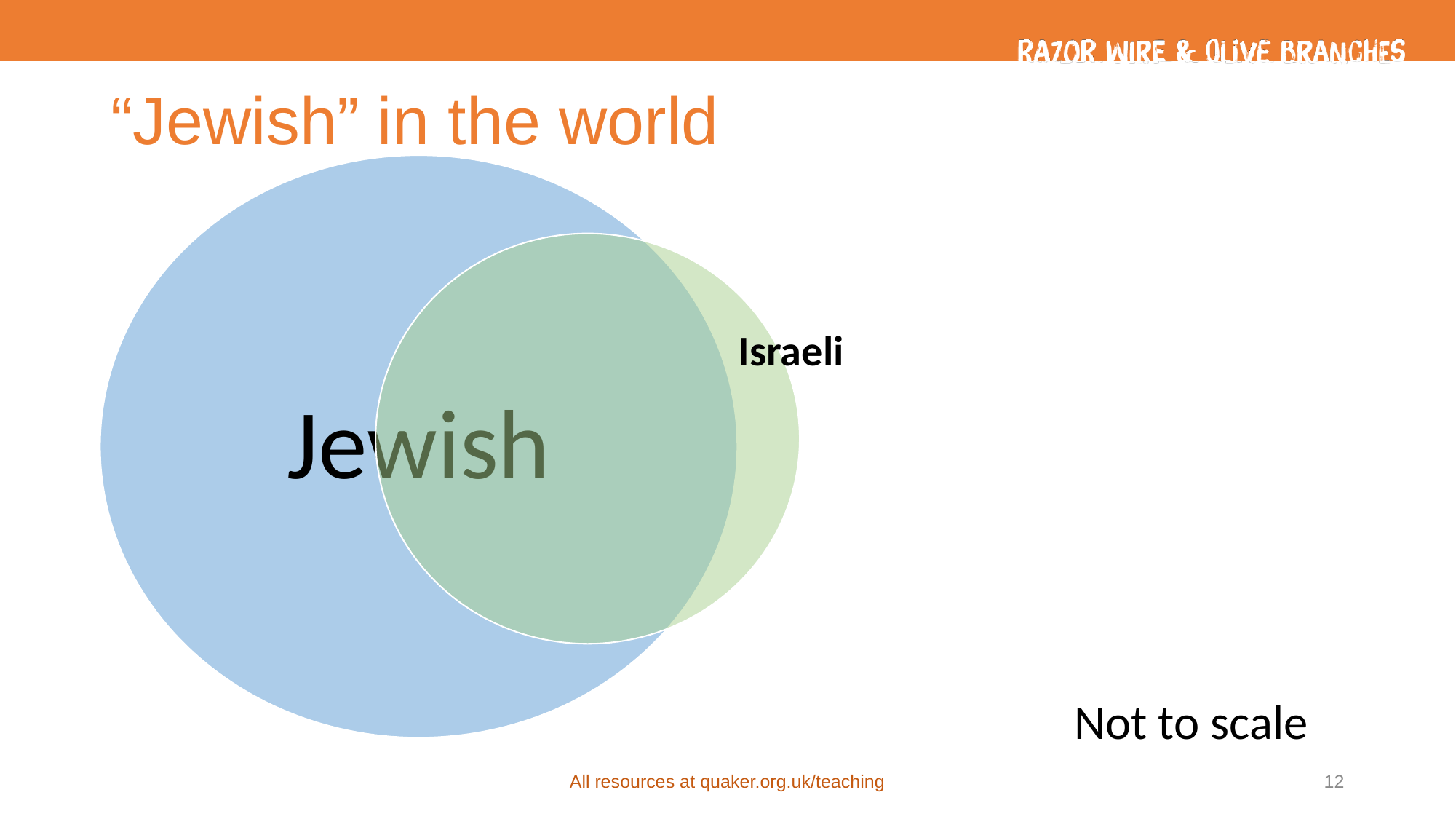

# “Jewish” in the world
Jewish

Israeli
Not to scale
All resources at quaker.org.uk/teaching
12